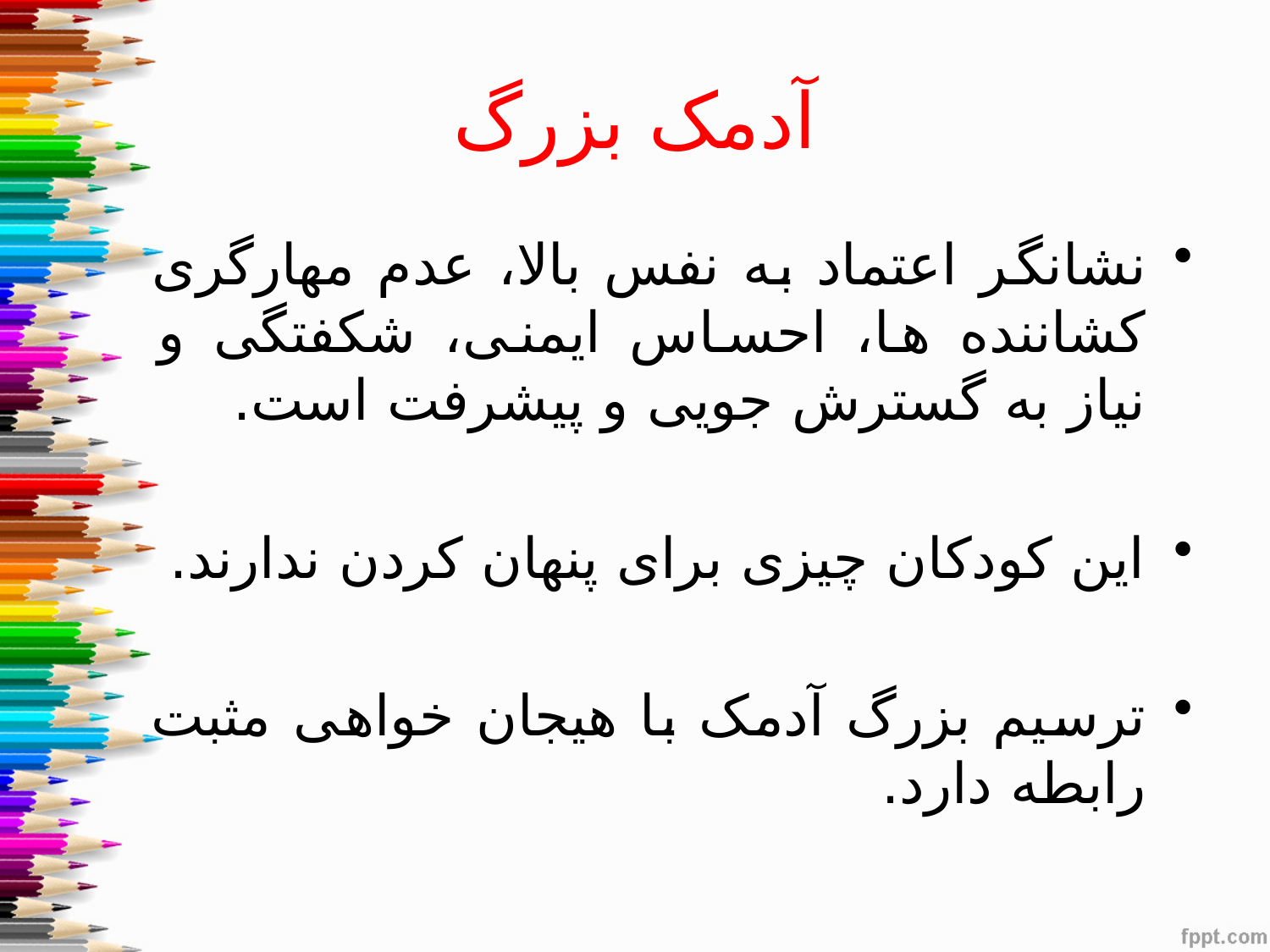

# آدمک بزرگ
نشانگر اعتماد به نفس بالا، عدم مهارگری کشاننده ها، احساس ایمنی، شکفتگی و نیاز به گسترش جویی و پیشرفت است.

این کودکان چیزی برای پنهان کردن ندارند.

ترسیم بزرگ آدمک با هیجان خواهی مثبت رابطه دارد.